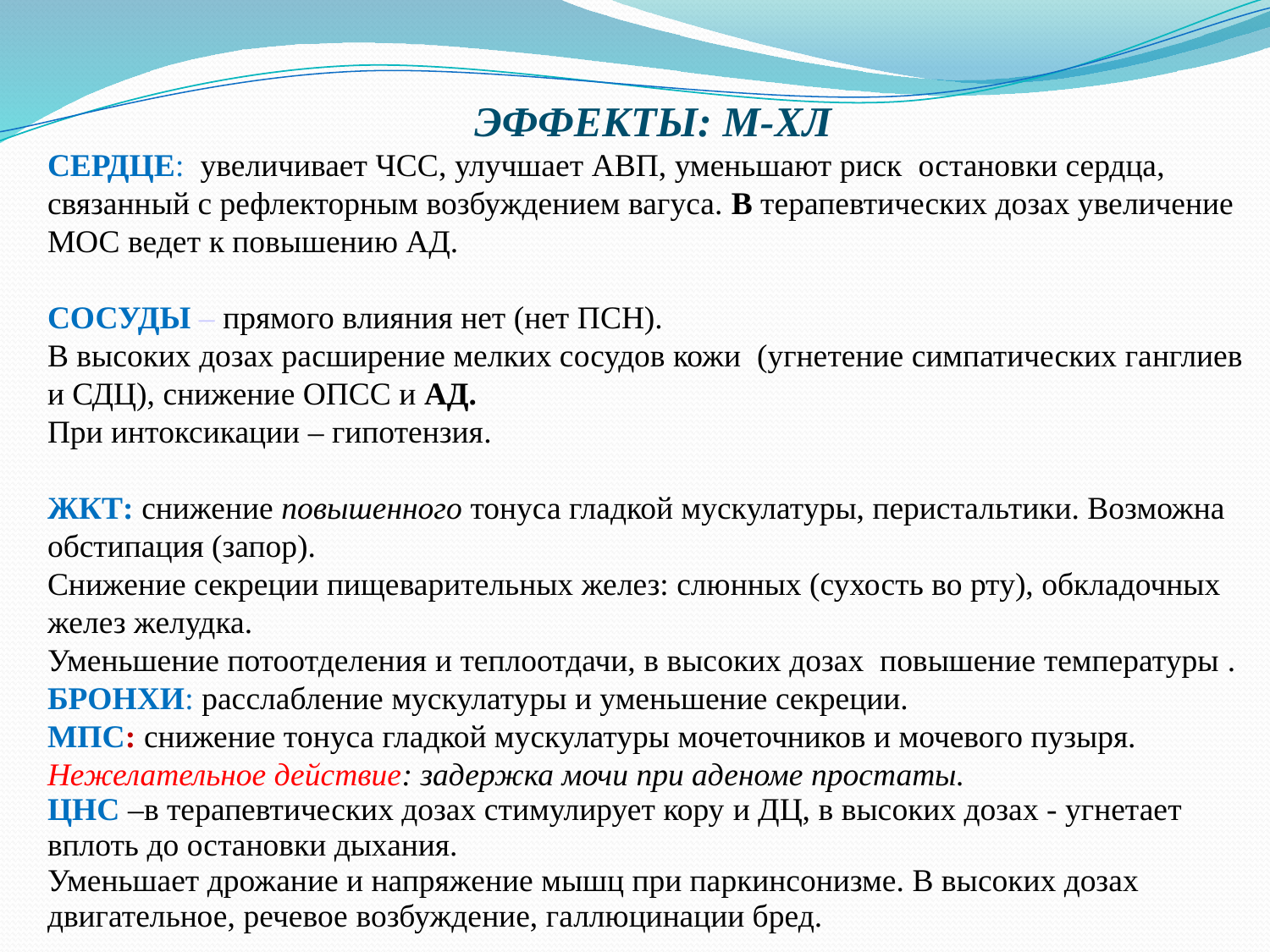

ЭФФЕКТЫ: М-ХЛ
СЕРДЦЕ:  увеличивает ЧСС, улучшает АВП, уменьшают риск  остановки сердца, связанный с рефлекторным возбуждением вагуса. В терапевтических дозах увеличение МОС ведет к повышению АД.

СОСУДЫ – прямого влияния нет (нет ПСН).
В высоких дозах расширение мелких сосудов кожи  (угнетение симпатических ганглиев и СДЦ), снижение ОПСС и АД.
При интоксикации – гипотензия.

ЖКТ: снижение повышенного тонуса гладкой мускулатуры, перистальтики. Возможна обстипация (запор).
Снижение секреции пищеварительных желез: слюнных (сухость во рту), обкладочных желез желудка.
Уменьшение потоотделения и теплоотдачи, в высоких дозах  повышение температуры .
БРОНХИ: расслабление мускулатуры и уменьшение секреции.
МПС: снижение тонуса гладкой мускулатуры мочеточников и мочевого пузыря.
Нежелательное действие: задержка мочи при аденоме простаты.
ЦНС –в терапевтических дозах стимулирует кору и ДЦ, в высоких дозах - угнетает вплоть до остановки дыхания.
Уменьшает дрожание и напряжение мышц при паркинсонизме. В высоких дозах двигательное, речевое возбуждение, галлюцинации бред.